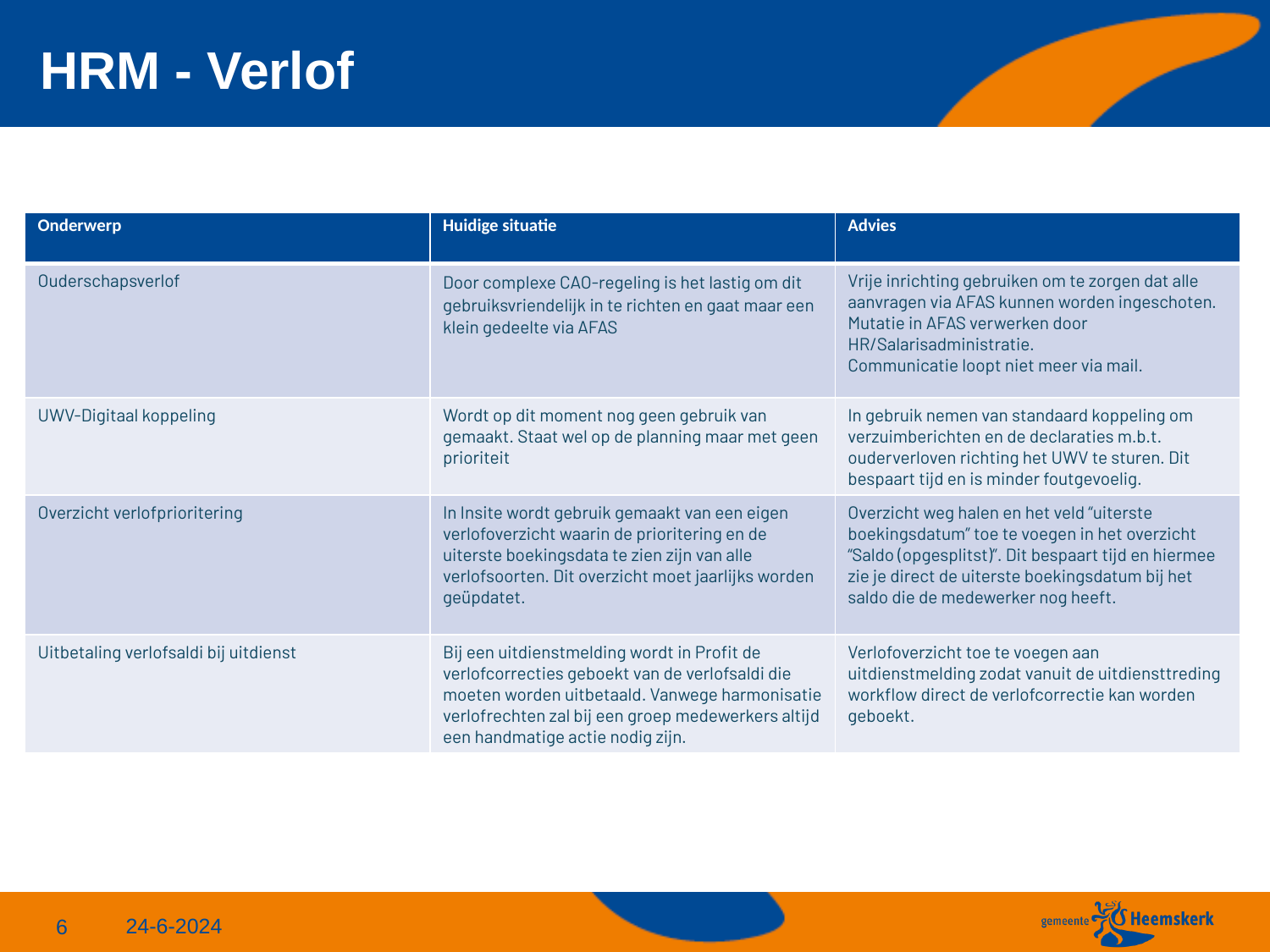

# HRM - Verlof
| Onderwerp | Huidige situatie | Advies |
| --- | --- | --- |
| Ouderschapsverlof | Door complexe CAO-regeling is het lastig om dit gebruiksvriendelijk in te richten en gaat maar een klein gedeelte via AFAS | Vrije inrichting gebruiken om te zorgen dat alle aanvragen via AFAS kunnen worden ingeschoten. Mutatie in AFAS verwerken door HR/Salarisadministratie. Communicatie loopt niet meer via mail. |
| UWV-Digitaal koppeling | Wordt op dit moment nog geen gebruik van gemaakt. Staat wel op de planning maar met geen prioriteit | In gebruik nemen van standaard koppeling om verzuimberichten en de declaraties m.b.t. ouderverloven richting het UWV te sturen. Dit bespaart tijd en is minder foutgevoelig. |
| Overzicht verlofprioritering | In Insite wordt gebruik gemaakt van een eigen verlofoverzicht waarin de prioritering en de uiterste boekingsdata te zien zijn van alle verlofsoorten. Dit overzicht moet jaarlijks worden geüpdatet. | Overzicht weg halen en het veld “uiterste boekingsdatum” toe te voegen in het overzicht “Saldo (opgesplitst)”. Dit bespaart tijd en hiermee zie je direct de uiterste boekingsdatum bij het saldo die de medewerker nog heeft. |
| Uitbetaling verlofsaldi bij uitdienst | Bij een uitdienstmelding wordt in Profit de verlofcorrecties geboekt van de verlofsaldi die moeten worden uitbetaald. Vanwege harmonisatie verlofrechten zal bij een groep medewerkers altijd een handmatige actie nodig zijn. | Verlofoverzicht toe te voegen aan uitdienstmelding zodat vanuit de uitdiensttreding workflow direct de verlofcorrectie kan worden geboekt. |
24-6-2024
6